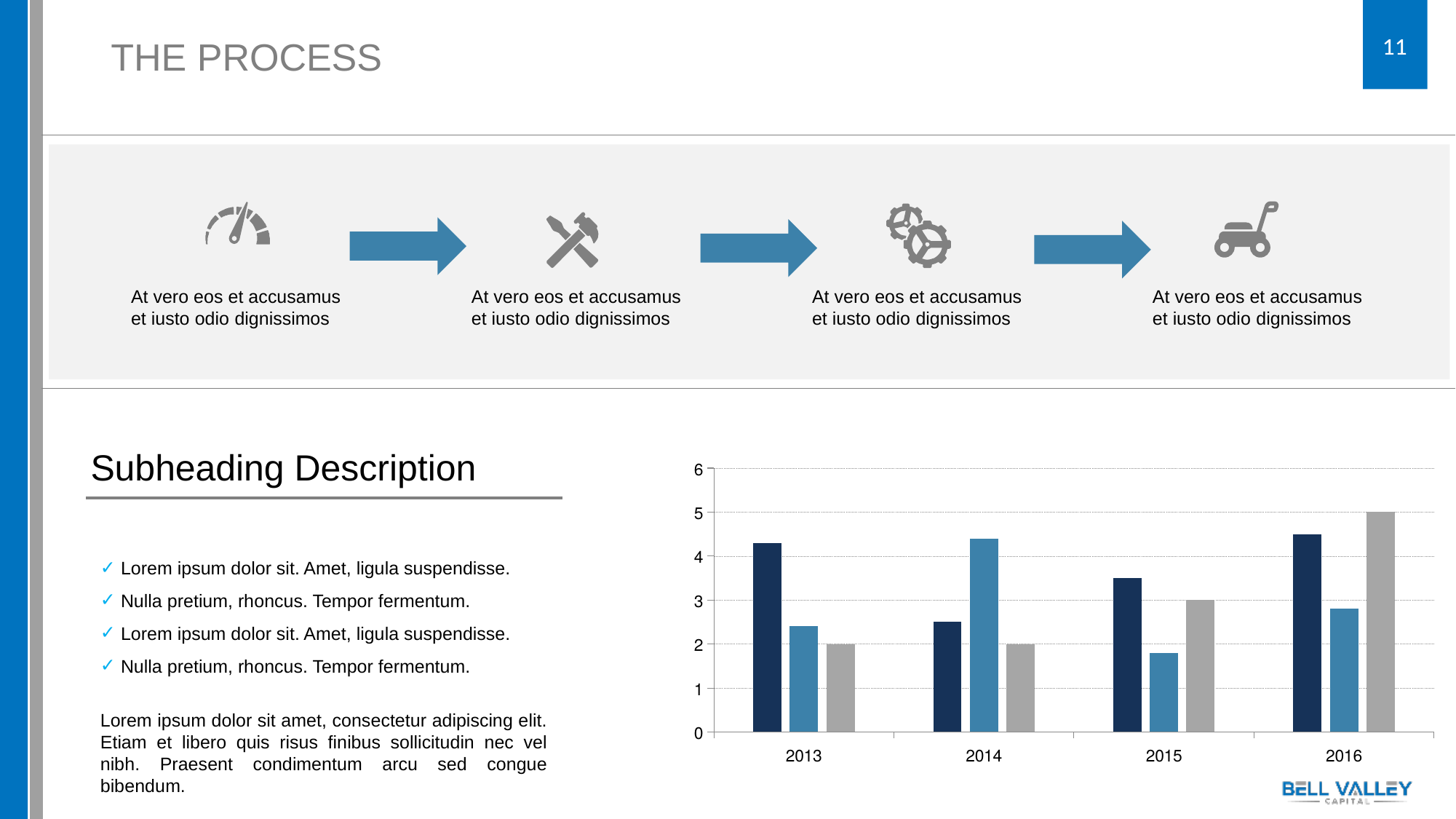

11
# The process

At vero eos et accusamus et iusto odio dignissimos
At vero eos et accusamus et iusto odio dignissimos
At vero eos et accusamus et iusto odio dignissimos
At vero eos et accusamus et iusto odio dignissimos
Subheading Description

### Chart

| Category | Series 1 | Series 2 | Series 3 |
|---|---|---|---|
| 2013 | 4.3 | 2.4 | 2.0 |
| 2014 | 2.5 | 4.4 | 2.0 |
| 2015 | 3.5 | 1.8 | 3.0 |
| 2016 | 4.5 | 2.8 | 5.0 |
Lorem ipsum dolor sit. Amet, ligula suspendisse.
Nulla pretium, rhoncus. Tempor fermentum.
Lorem ipsum dolor sit. Amet, ligula suspendisse.
Nulla pretium, rhoncus. Tempor fermentum.

Lorem ipsum dolor sit amet, consectetur adipiscing elit. Etiam et libero quis risus finibus sollicitudin nec vel nibh. Praesent condimentum arcu sed congue bibendum.